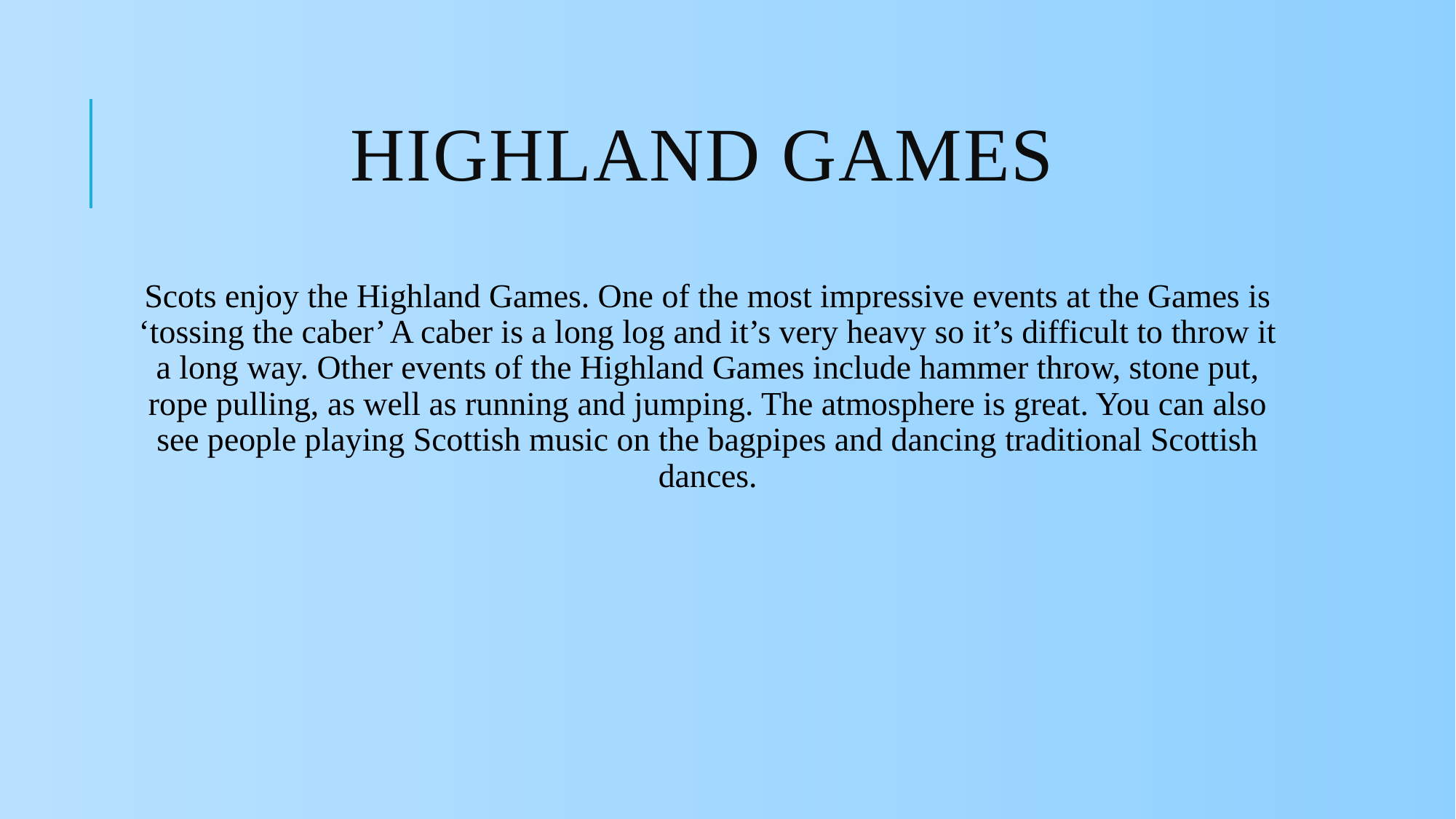

# HIGHLAND GAMES
Scots enjoy the Highland Games. One of the most impressive events at the Games is ‘tossing the caber’ A caber is a long log and it’s very heavy so it’s difficult to throw it a long way. Other events of the Highland Games include hammer throw, stone put, rope pulling, as well as running and jumping. The atmosphere is great. You can also see people playing Scottish music on the bagpipes and dancing traditional Scottish dances.